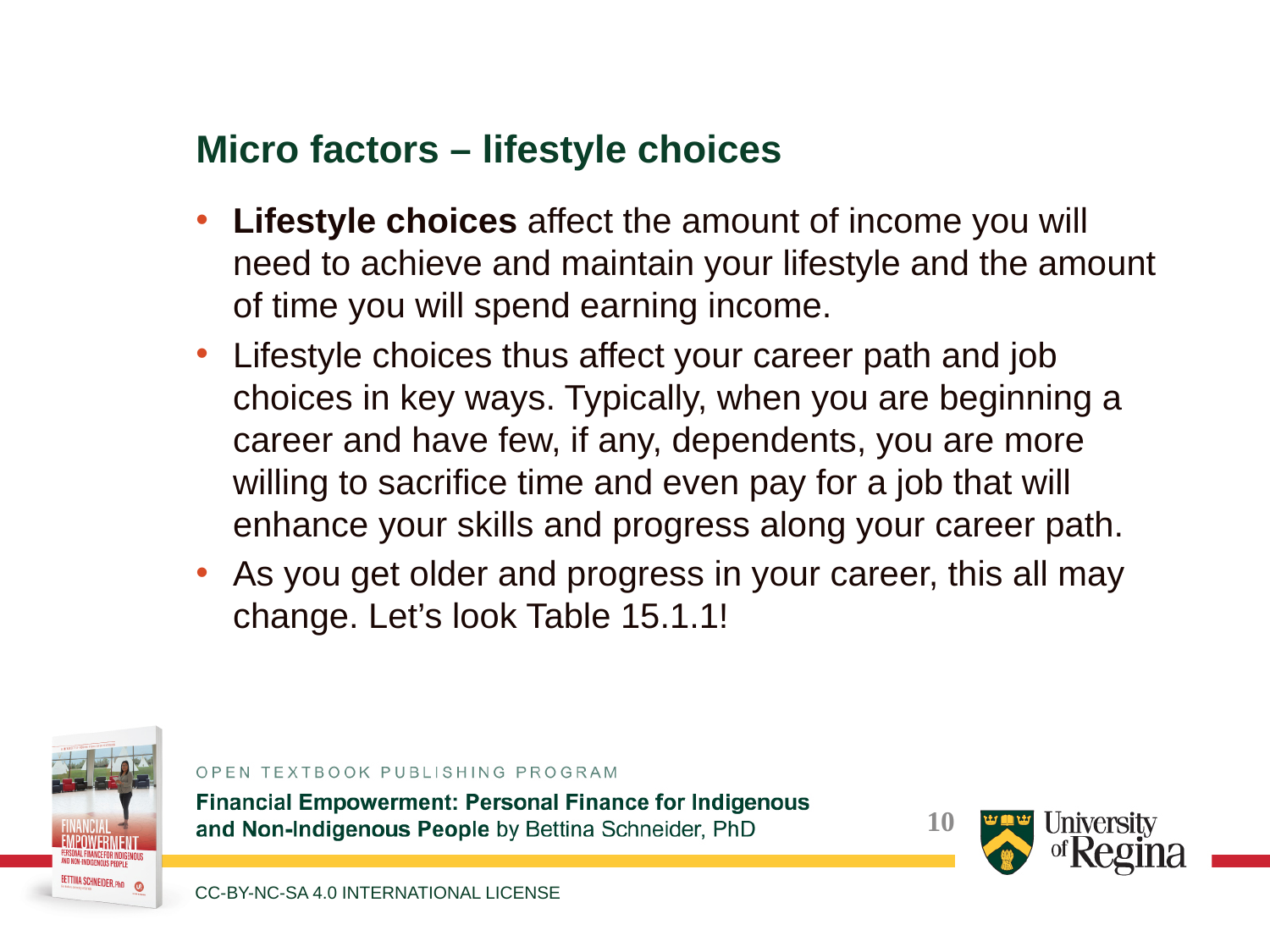

Micro factors – lifestyle choices
Lifestyle choices affect the amount of income you will need to achieve and maintain your lifestyle and the amount of time you will spend earning income.
Lifestyle choices thus affect your career path and job choices in key ways. Typically, when you are beginning a career and have few, if any, dependents, you are more willing to sacrifice time and even pay for a job that will enhance your skills and progress along your career path.
As you get older and progress in your career, this all may change. Let’s look Table 15.1.1!
CC-BY-NC-SA 4.0 INTERNATIONAL LICENSE